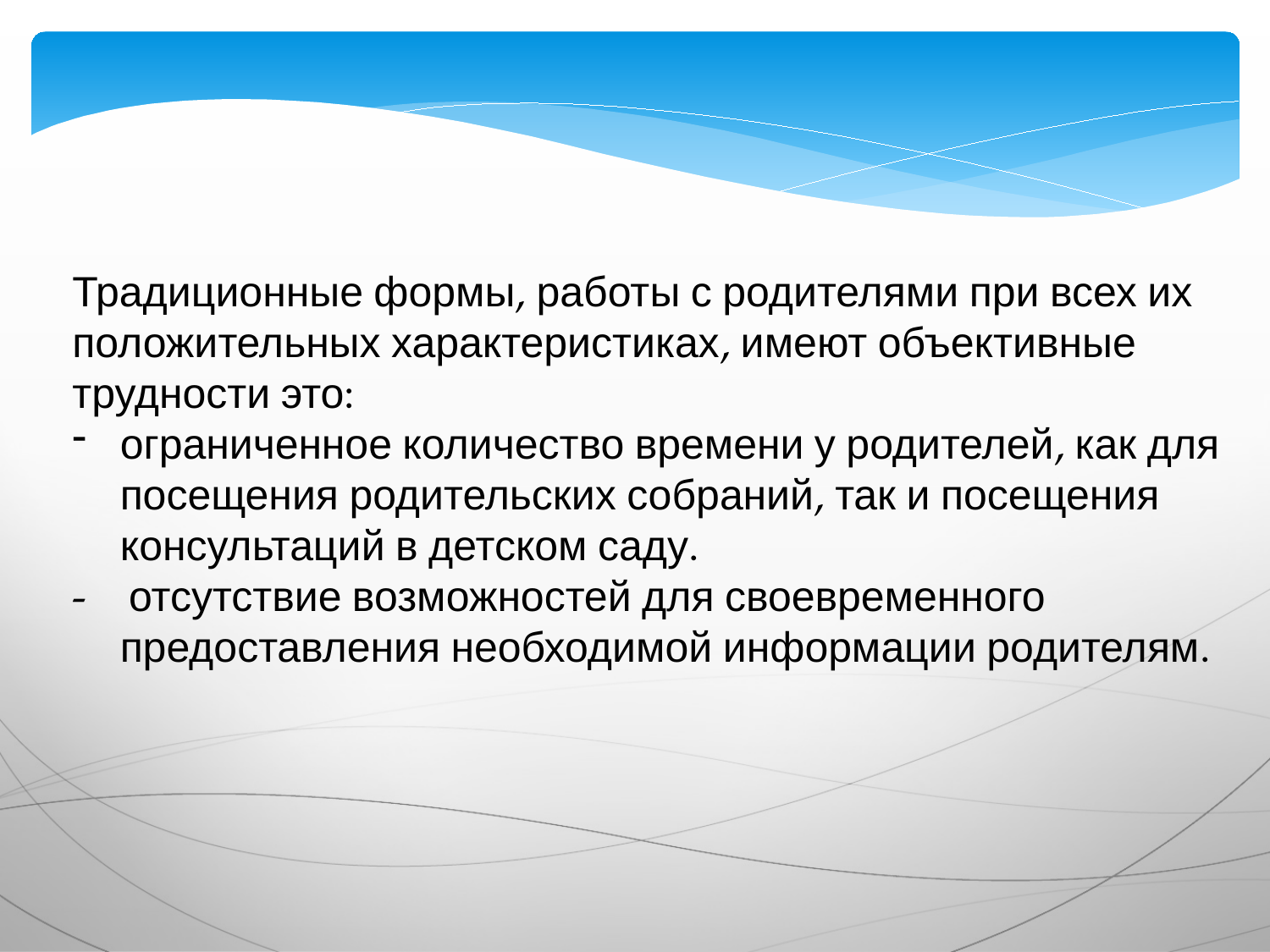

Традиционные формы, работы с родителями при всех их положительных характеристиках, имеют объективные трудности это:
ограниченное количество времени у родителей, как для посещения родительских собраний, так и посещения консультаций в детском саду.
-    отсутствие возможностей для своевременного предоставления необходимой информации родителям.